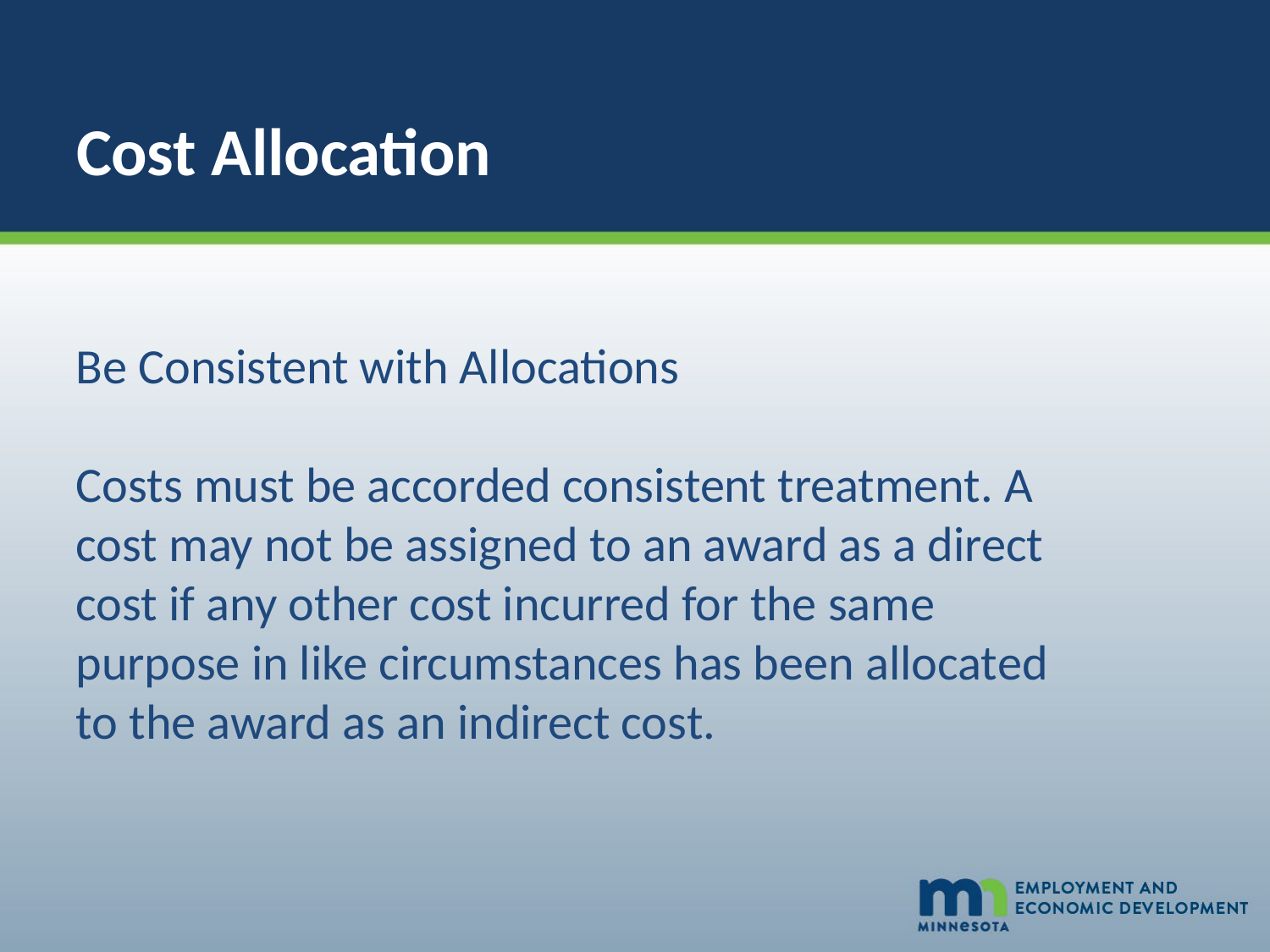

# Cost Allocation
Be Consistent with Allocations

Costs must be accorded consistent treatment. A cost may not be assigned to an award as a direct cost if any other cost incurred for the same purpose in like circumstances has been allocated to the award as an indirect cost.